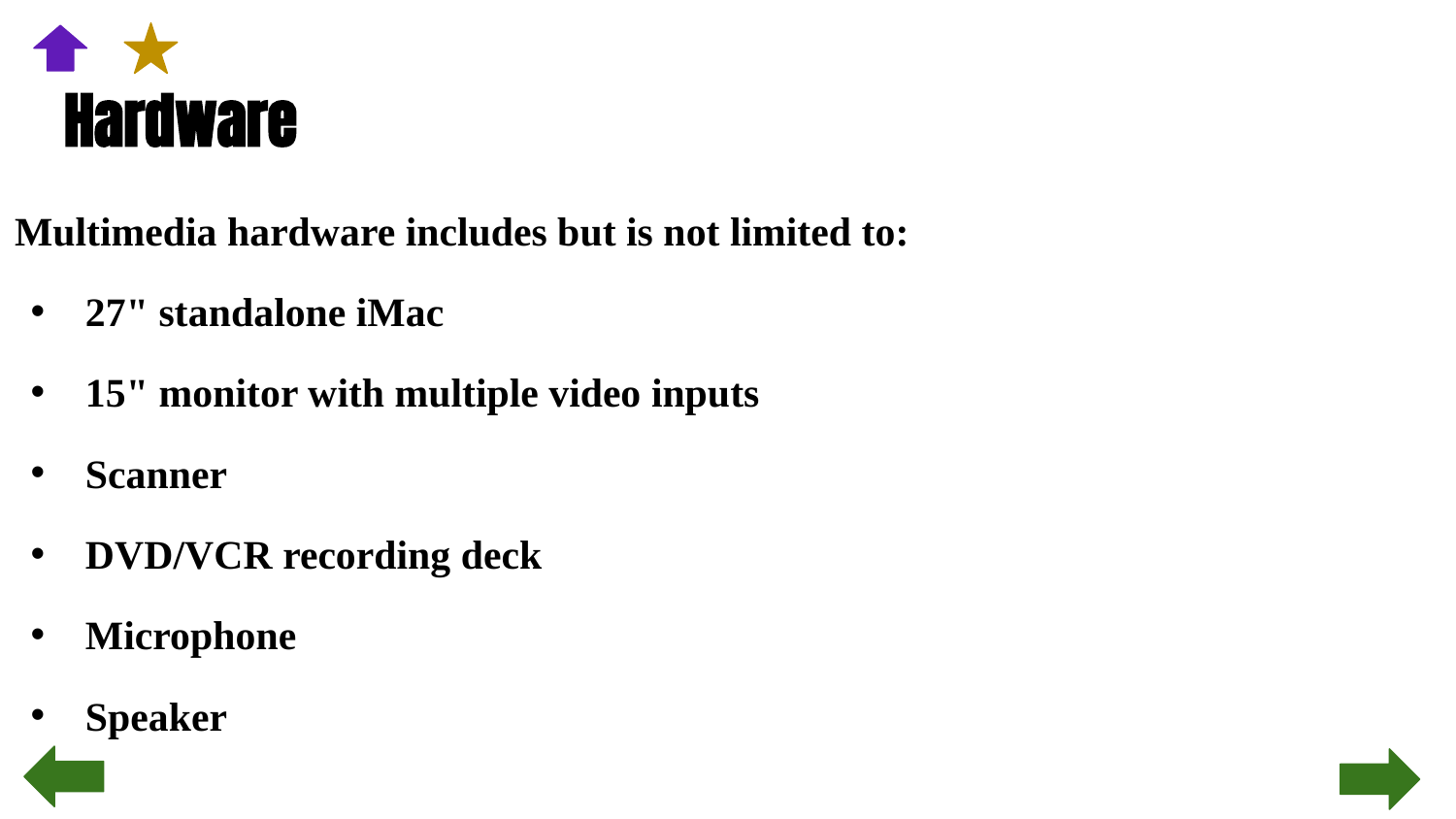

# Hardware
Multimedia hardware includes but is not limited to:
27" standalone iMac
15" monitor with multiple video inputs
Scanner
DVD/VCR recording deck
Microphone
Speaker